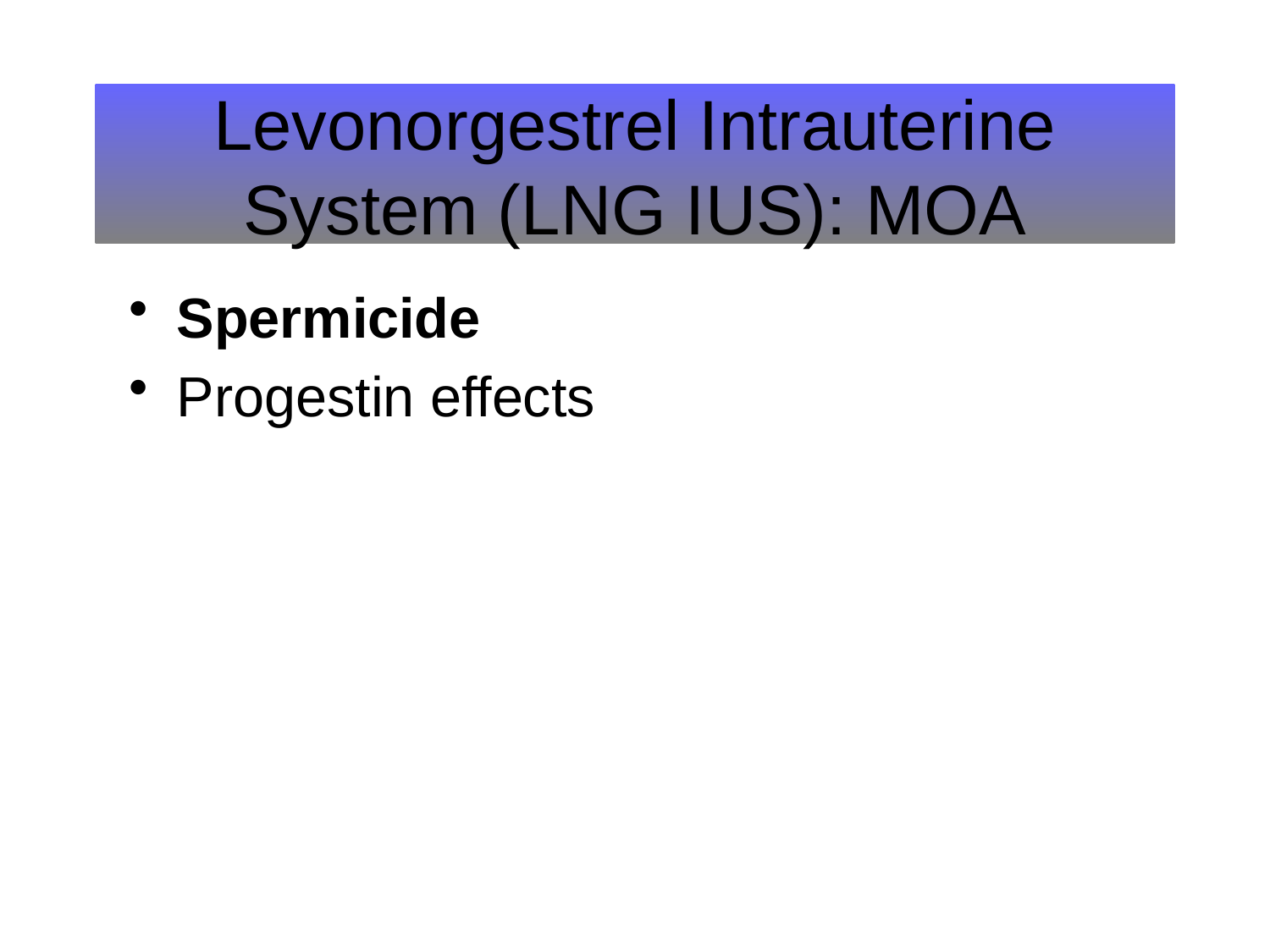

# Levonorgestrel Intrauterine System (LNG IUS): MOA
Spermicide
Progestin effects